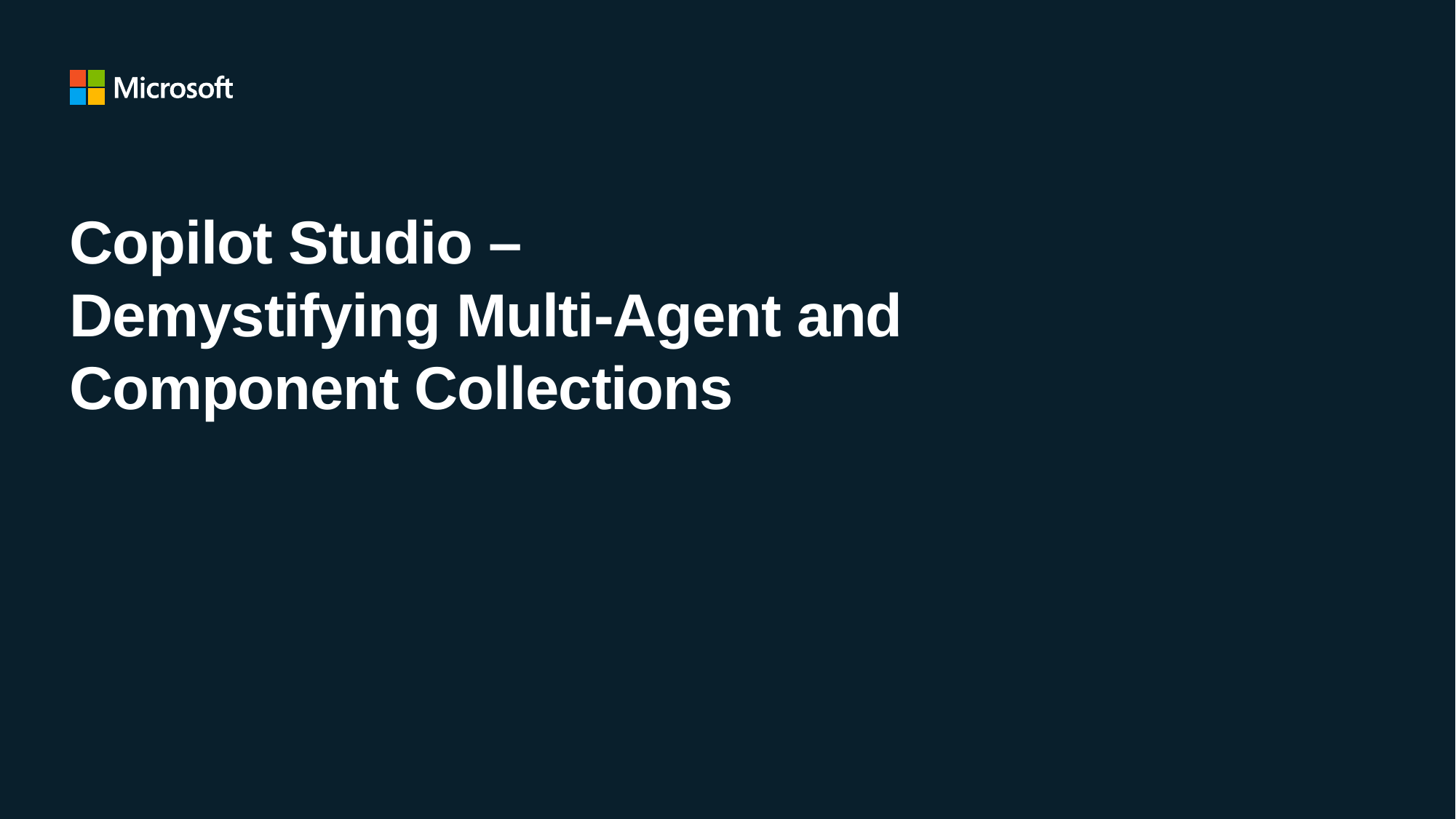

# Copilot Studio – Demystifying Multi-Agent and Component Collections